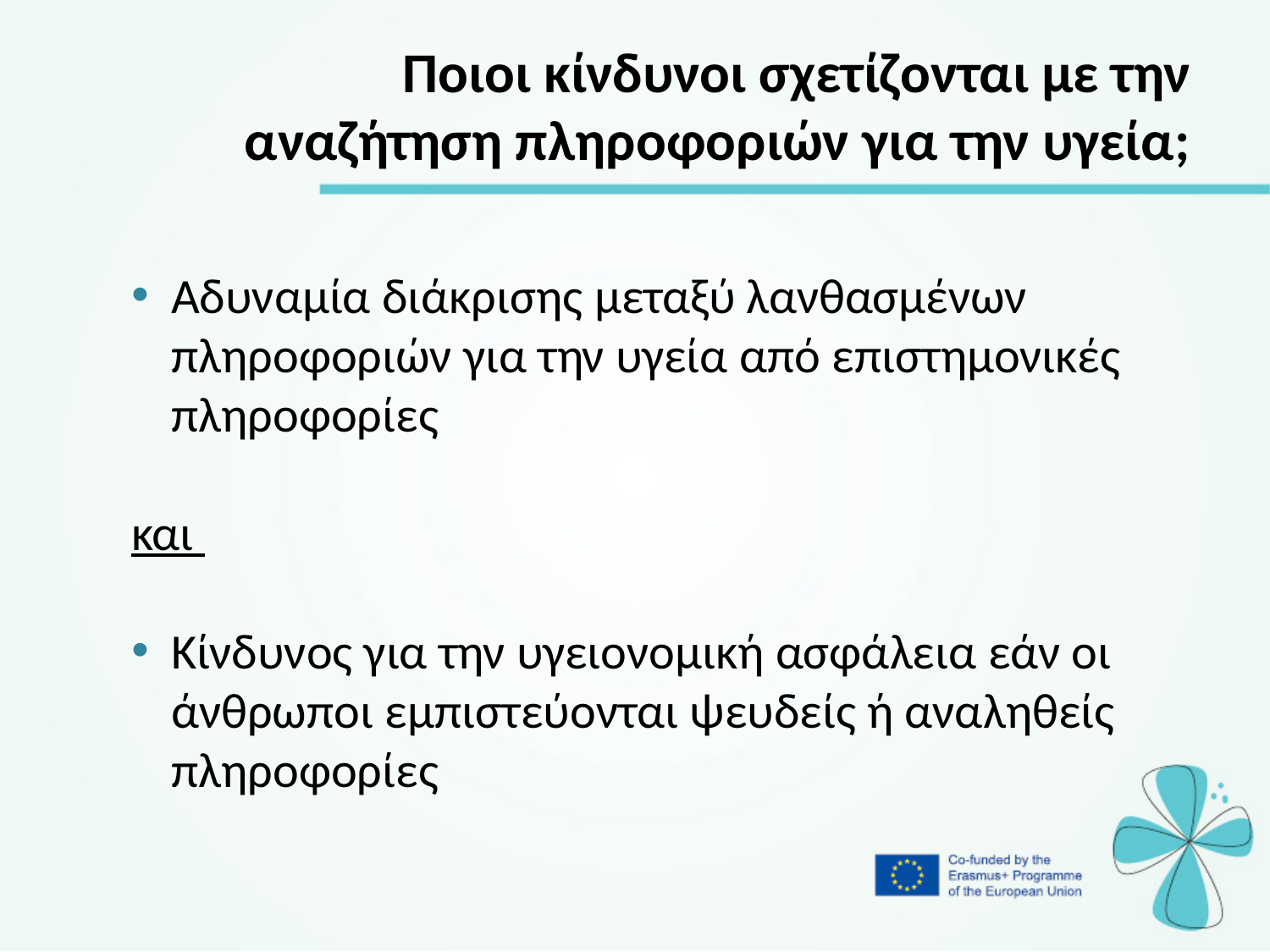

Ποιοι κίνδυνοι σχετίζονται με την αναζήτηση πληροφοριών για την υγεία;
Αδυναμία διάκρισης μεταξύ λανθασμένων πληροφοριών για την υγεία από επιστημονικές πληροφορίες

και

Κίνδυνος για την υγειονομική ασφάλεια εάν οι άνθρωποι εμπιστεύονται ψευδείς ή αναληθείς πληροφορίες